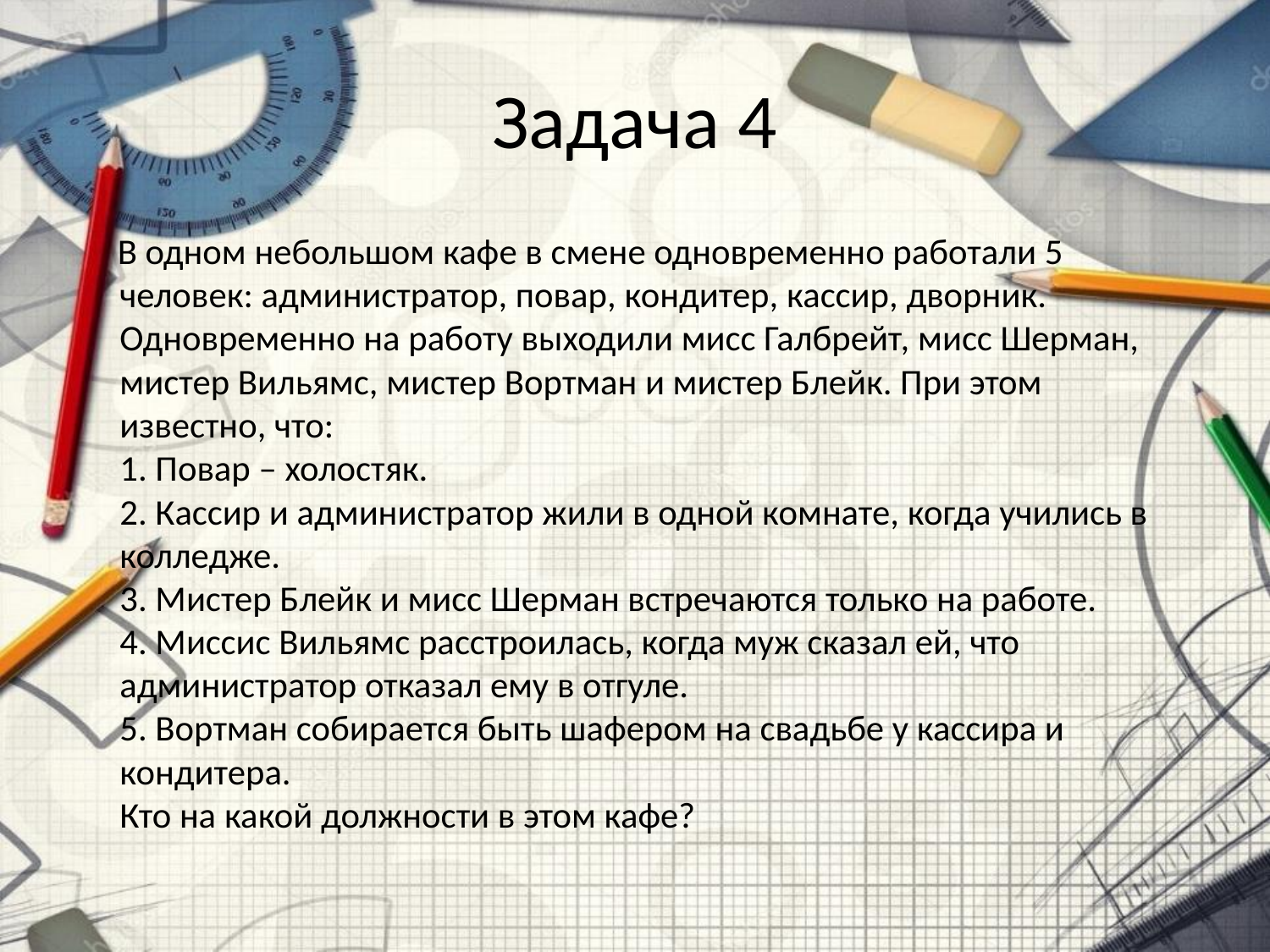

# Задача 4
     В одном небольшом кафе в смене одновременно работали 5 человек: администратор, повар, кондитер, кассир, дворник. Одновременно на работу выходили мисс Галбрейт, мисс Шерман, мистер Вильямс, мистер Вортман и мистер Блейк. При этом известно, что:
1. Повар – холостяк.
2. Кассир и администратор жили в одной комнате, когда учились в колледже.
3. Мистер Блейк и мисс Шерман встречаются только на работе.
4. Миссис Вильямс расстроилась, когда муж сказал ей, что администратор отказал ему в отгуле.
5. Вортман собирается быть шафером на свадьбе у кассира и кондитера.
Кто на какой должности в этом кафе?